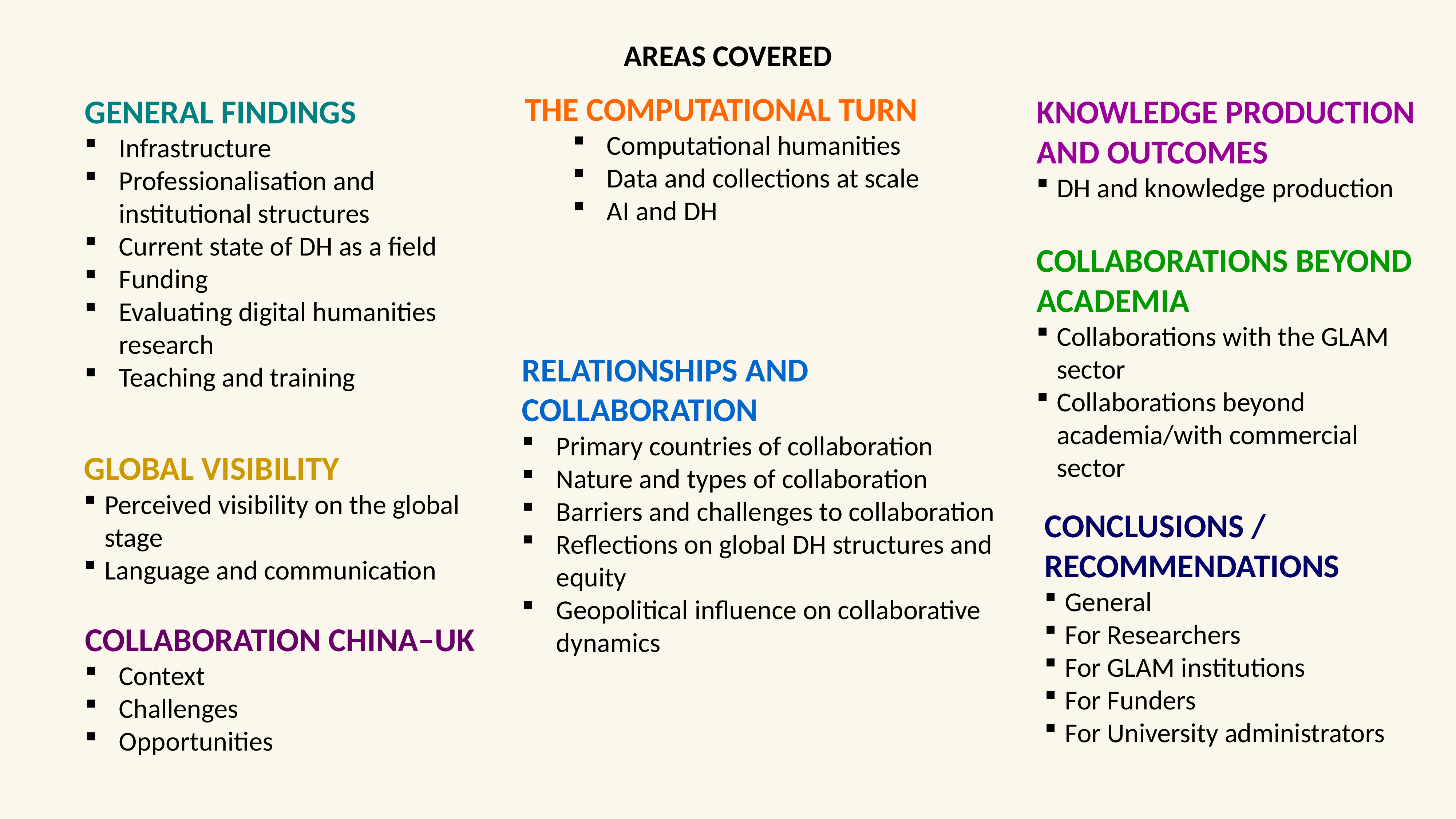

# AREAS COVERED
THE COMPUTATIONAL TURN
Computational humanities
Data and collections at scale
AI and DH
GENERAL FINDINGS
Infrastructure
Professionalisation and institutional structures
Current state of DH as a field
Funding
Evaluating digital humanities research
Teaching and training
KNOWLEDGE PRODUCTION AND OUTCOMES
DH and knowledge production
COLLABORATIONS BEYOND ACADEMIA
Collaborations with the GLAM sector
Collaborations beyond academia/with commercial sector
RELATIONSHIPS AND COLLABORATION
Primary countries of collaboration
Nature and types of collaboration
Barriers and challenges to collaboration
Reflections on global DH structures and equity
Geopolitical influence on collaborative dynamics
GLOBAL VISIBILITY
Perceived visibility on the global stage
Language and communication
CONCLUSIONS / RECOMMENDATIONS
General
For Researchers
For GLAM institutions
For Funders
For University administrators
COLLABORATION CHINA–UK
Context
Challenges
Opportunities